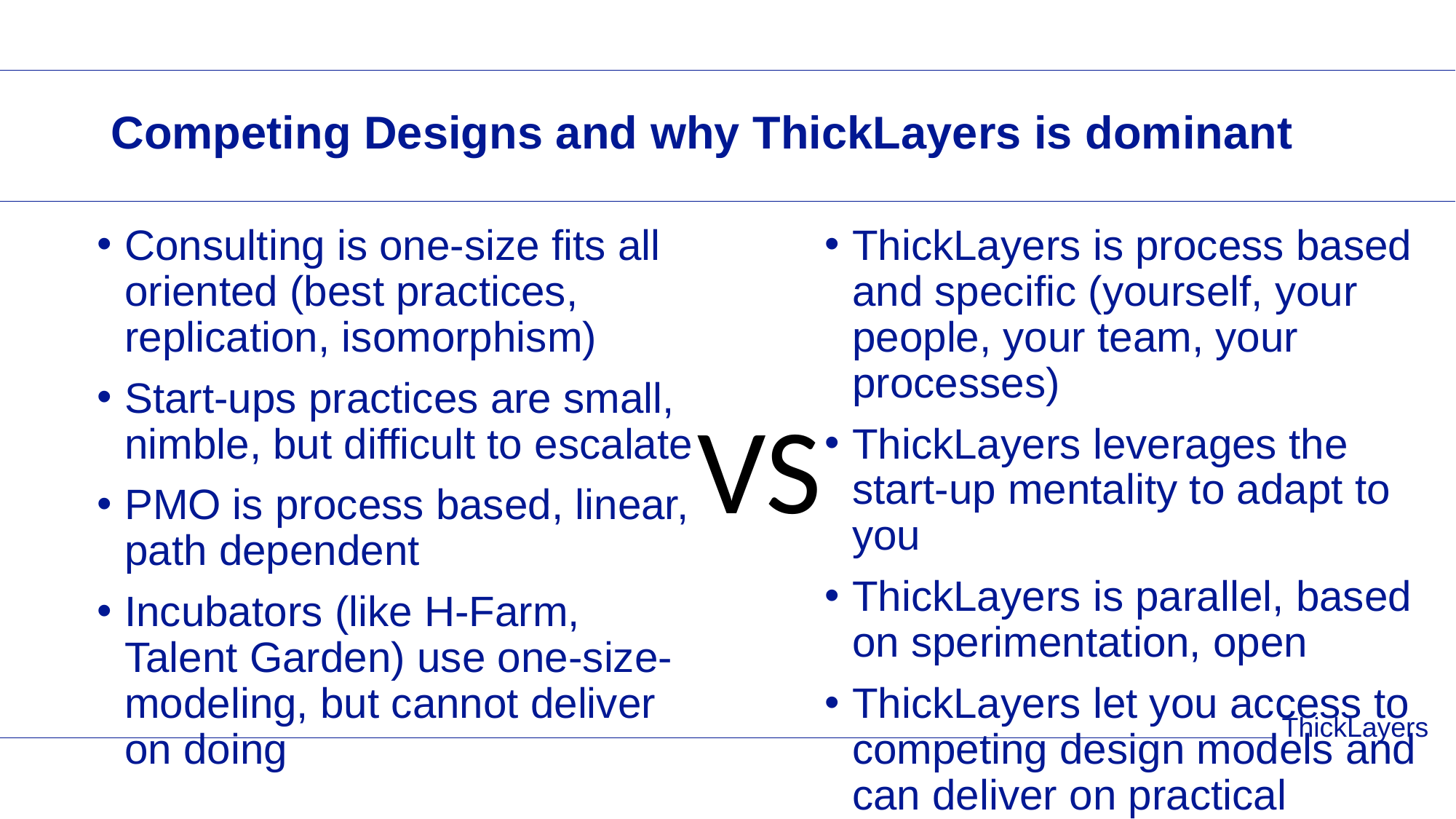

# Competing Designs and why ThickLayers is dominant
Consulting is one-size fits all oriented (best practices, replication, isomorphism)
Start-ups practices are small, nimble, but difficult to escalate
PMO is process based, linear, path dependent
Incubators (like H-Farm, Talent Garden) use one-size-modeling, but cannot deliver on doing
ThickLayers is process based and specific (yourself, your people, your team, your processes)
ThickLayers leverages the start-up mentality to adapt to you
ThickLayers is parallel, based on sperimentation, open
ThickLayers let you access to competing design models and can deliver on practical actions

VS